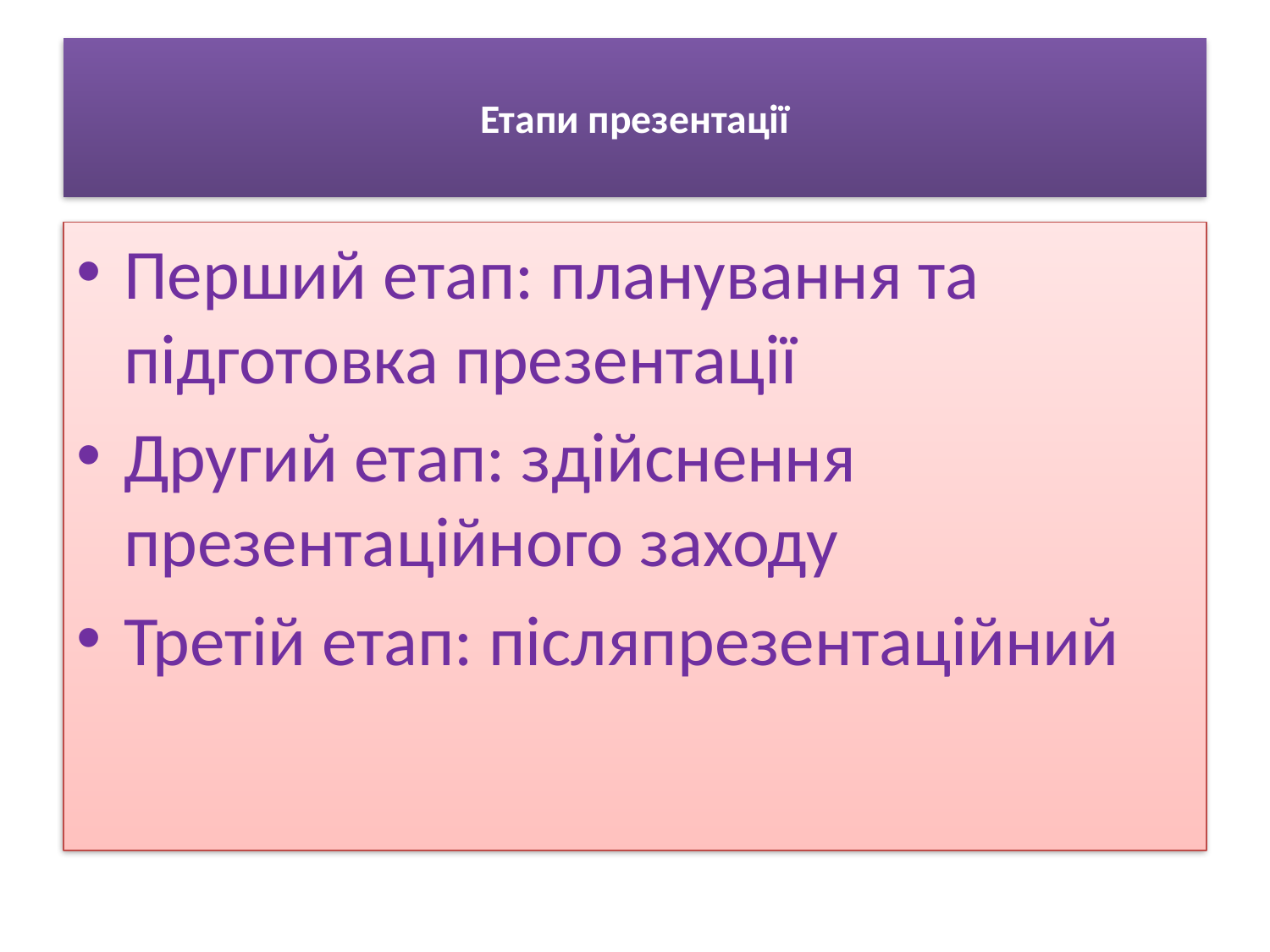

# Етапи презентації
Перший етап: планування та підготовка презентації
Другий етап: здійснення презентаційного заходу
Третій етап: післяпрезентаційний